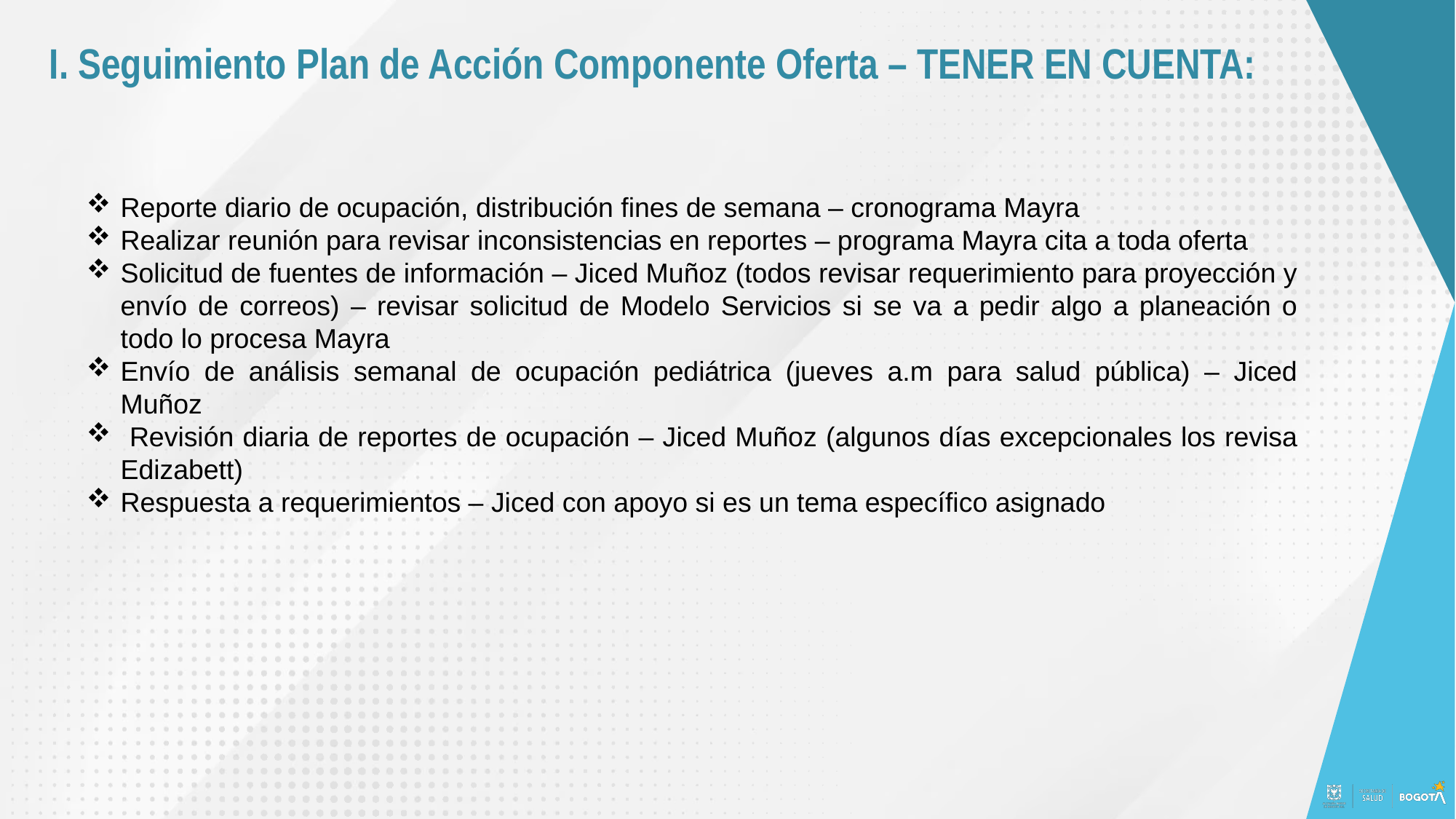

I. Seguimiento Plan de Acción Componente Oferta – TENER EN CUENTA:
Reporte diario de ocupación, distribución fines de semana – cronograma Mayra
Realizar reunión para revisar inconsistencias en reportes – programa Mayra cita a toda oferta
Solicitud de fuentes de información – Jiced Muñoz (todos revisar requerimiento para proyección y envío de correos) – revisar solicitud de Modelo Servicios si se va a pedir algo a planeación o todo lo procesa Mayra
Envío de análisis semanal de ocupación pediátrica (jueves a.m para salud pública) – Jiced Muñoz
 Revisión diaria de reportes de ocupación – Jiced Muñoz (algunos días excepcionales los revisa Edizabett)
Respuesta a requerimientos – Jiced con apoyo si es un tema específico asignado